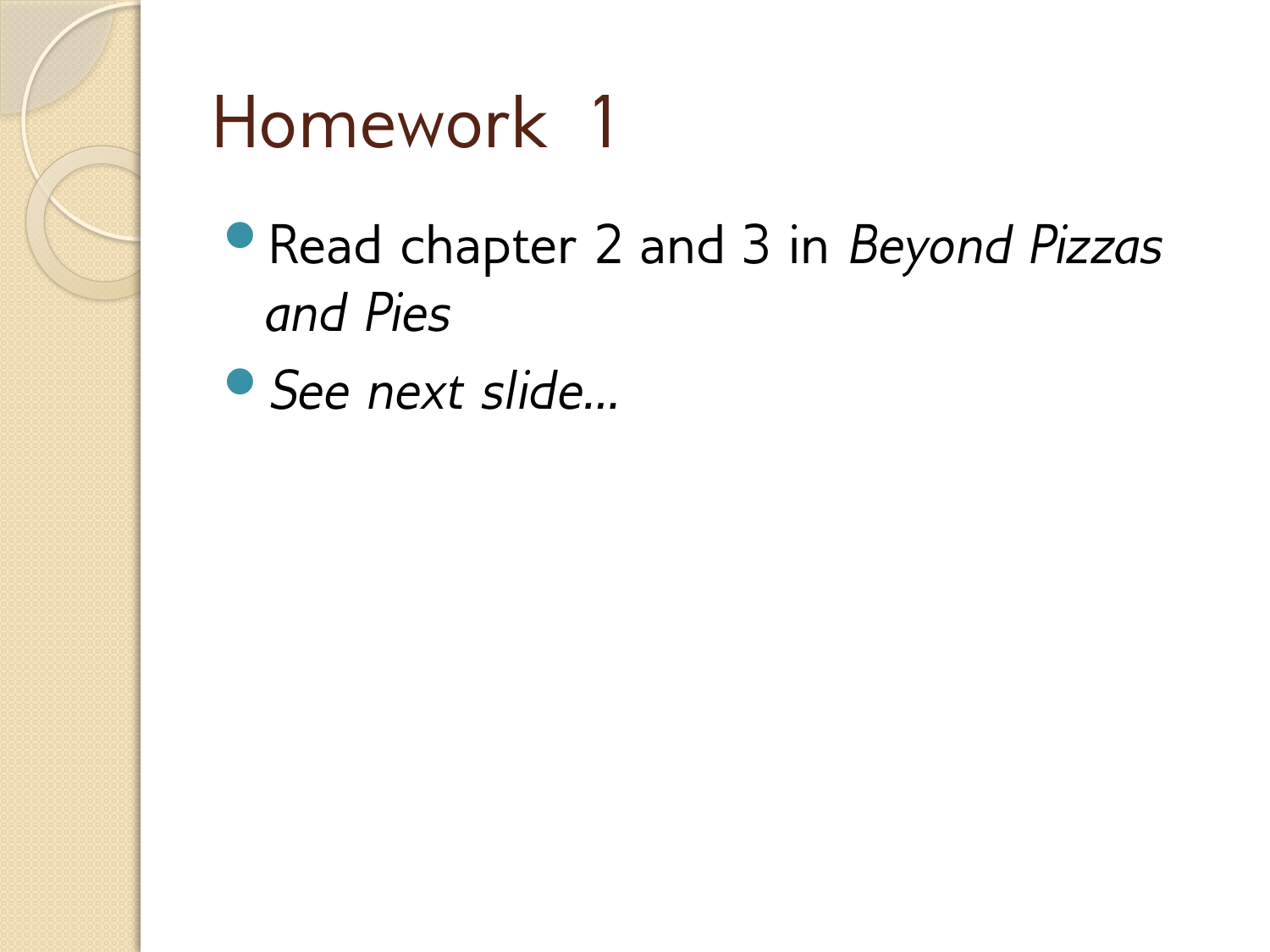

# Homework	1
Read chapter 2 and 3 in Beyond Pizzas and Pies
See next slide…